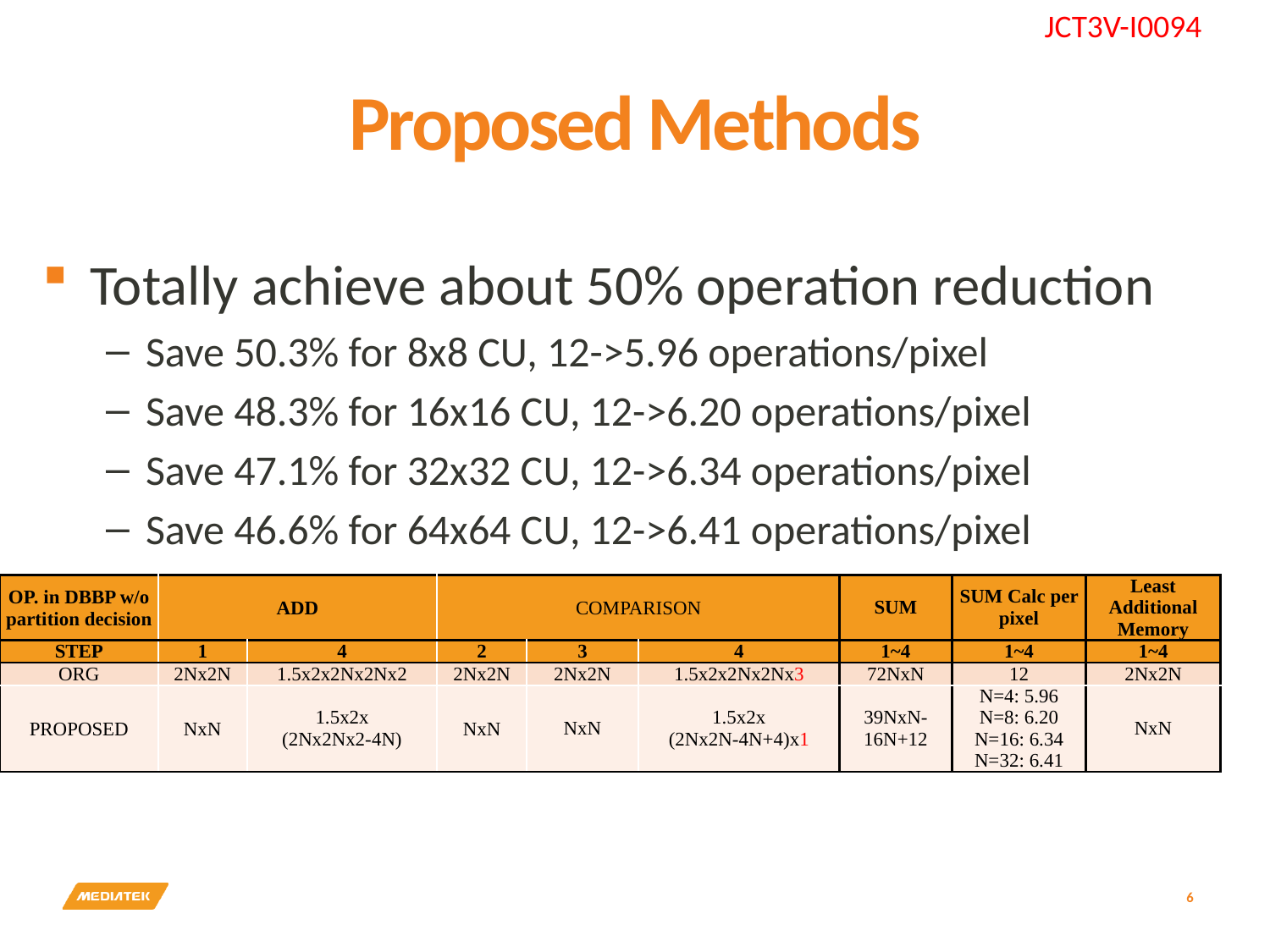

# Proposed Methods
Totally achieve about 50% operation reduction
Save 50.3% for 8x8 CU, 12->5.96 operations/pixel
Save 48.3% for 16x16 CU, 12->6.20 operations/pixel
Save 47.1% for 32x32 CU, 12->6.34 operations/pixel
Save 46.6% for 64x64 CU, 12->6.41 operations/pixel

| OP. in DBBP w/o partition decision | ADD |  | COMPARISON |  |  | SUM | SUM Calc per pixel | Least Additional Memory |
| --- | --- | --- | --- | --- | --- | --- | --- | --- |
| STEP | 1 | 4 | 2 | 3 | 4 | 1~4 | 1~4 | 1~4 |
| ORG | 2Nx2N | 1.5x2x2Nx2Nx2 | 2Nx2N | 2Nx2N | 1.5x2x2Nx2Nx3 | 72NxN | 12 | 2Nx2N |
| PROPOSED | NxN | 1.5x2x (2Nx2Nx2-4N) | NxN | NxN | 1.5x2x (2Nx2N-4N+4)x1 | 39NxN-16N+12 | N=4: 5.96 N=8: 6.20 N=16: 6.34 N=32: 6.41 | NxN |
6